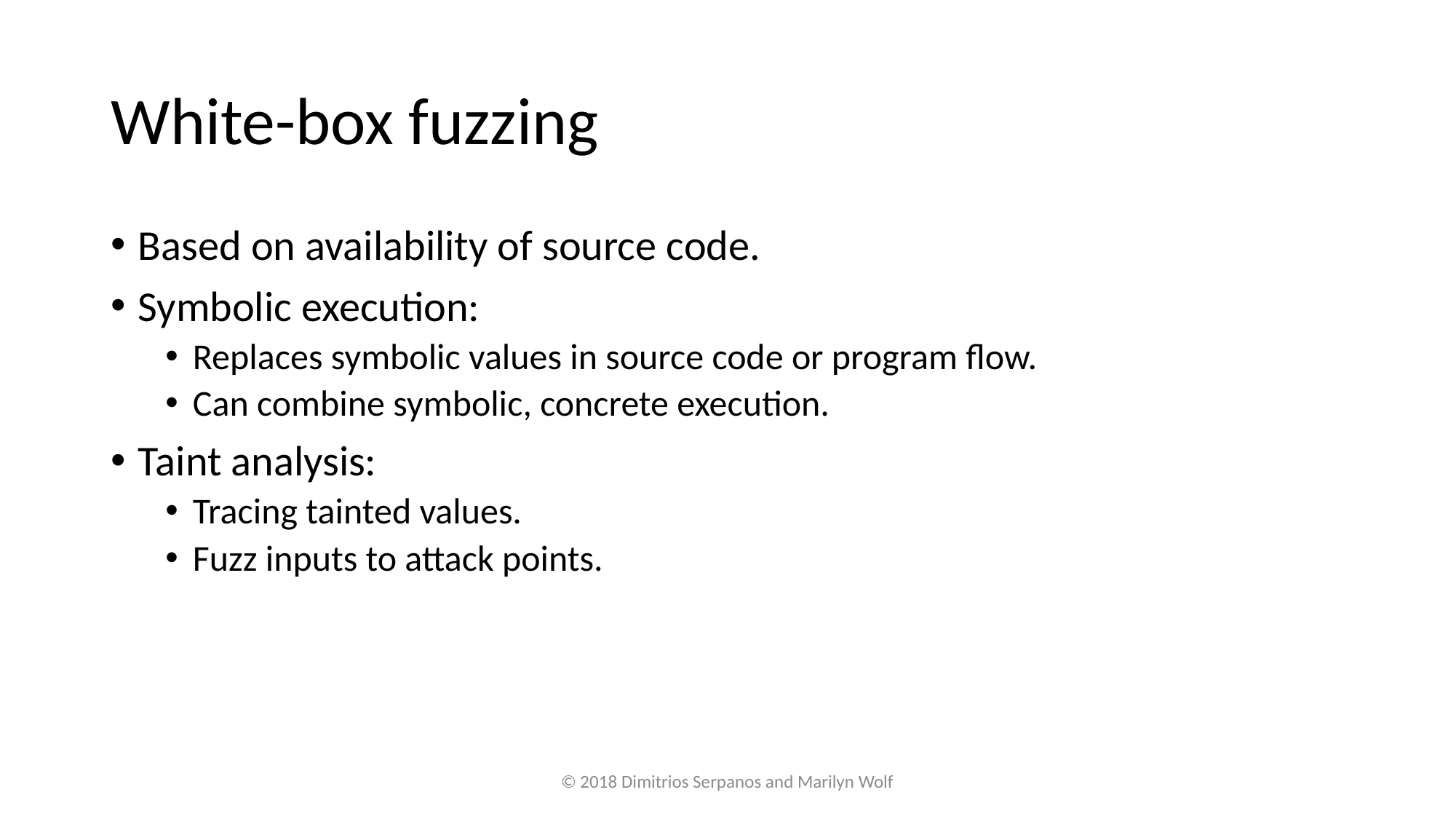

# White-box fuzzing
Based on availability of source code.
Symbolic execution:
Replaces symbolic values in source code or program flow.
Can combine symbolic, concrete execution.
Taint analysis:
Tracing tainted values.
Fuzz inputs to attack points.
© 2018 Dimitrios Serpanos and Marilyn Wolf